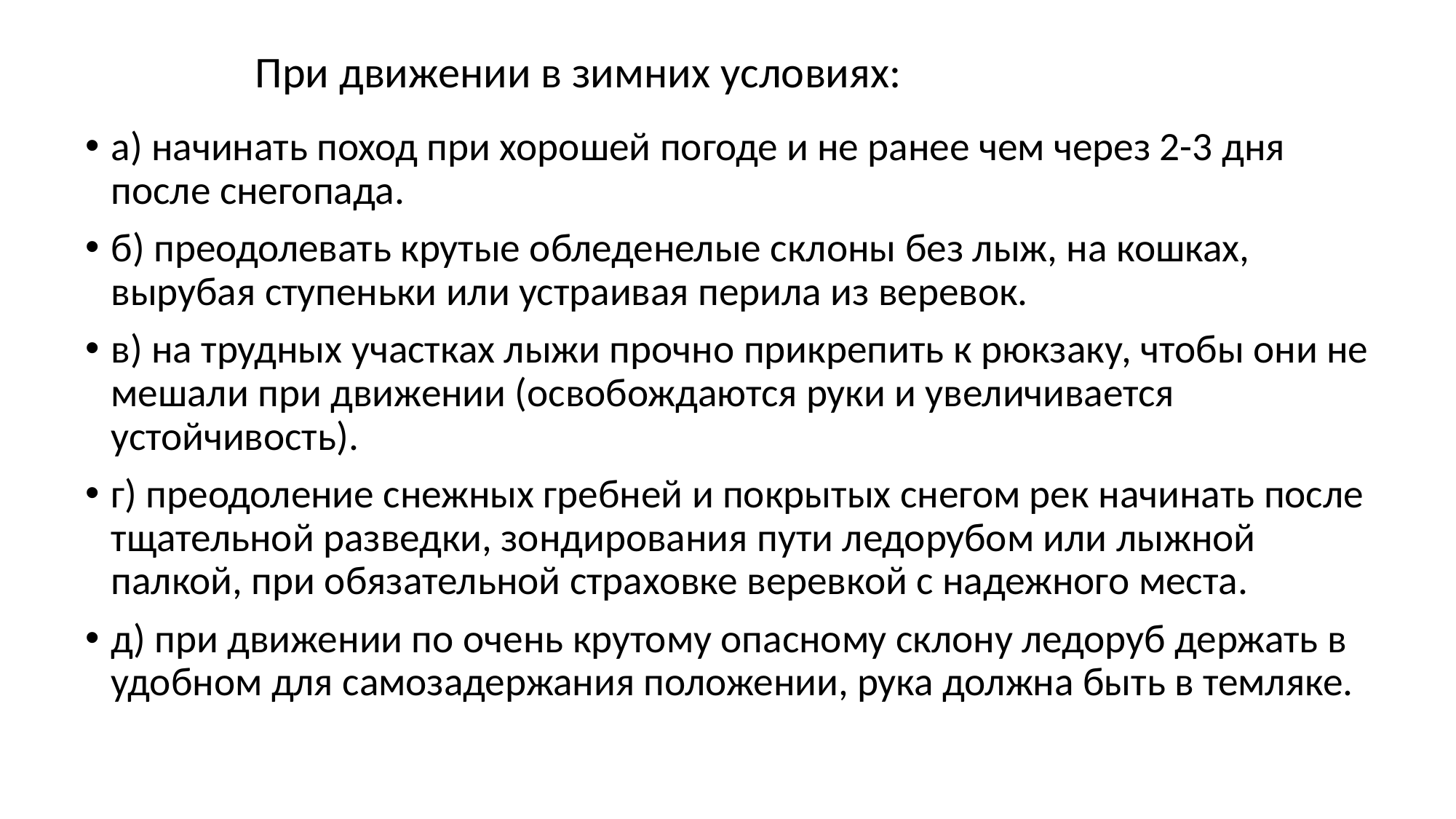

# При движении в зимних условиях:
а) начинать поход при хорошей погоде и не ранее чем через 2-3 дня после снегопада.
б) преодолевать крутые обледенелые склоны без лыж, на кошках, вырубая ступеньки или устраивая перила из веревок.
в) на трудных участках лыжи прочно прикрепить к рюкзаку, чтобы они не мешали при движении (освобождаются руки и увеличивается устойчивость).
г) преодоление снежных гребней и покрытых снегом рек начинать после тщательной разведки, зондирования пути ледорубом или лыжной палкой, при обязательной страховке веревкой с надежного места.
д) при движении по очень крутому опасному склону ледоруб держать в удобном для самозадержания положении, рука должна быть в темляке.